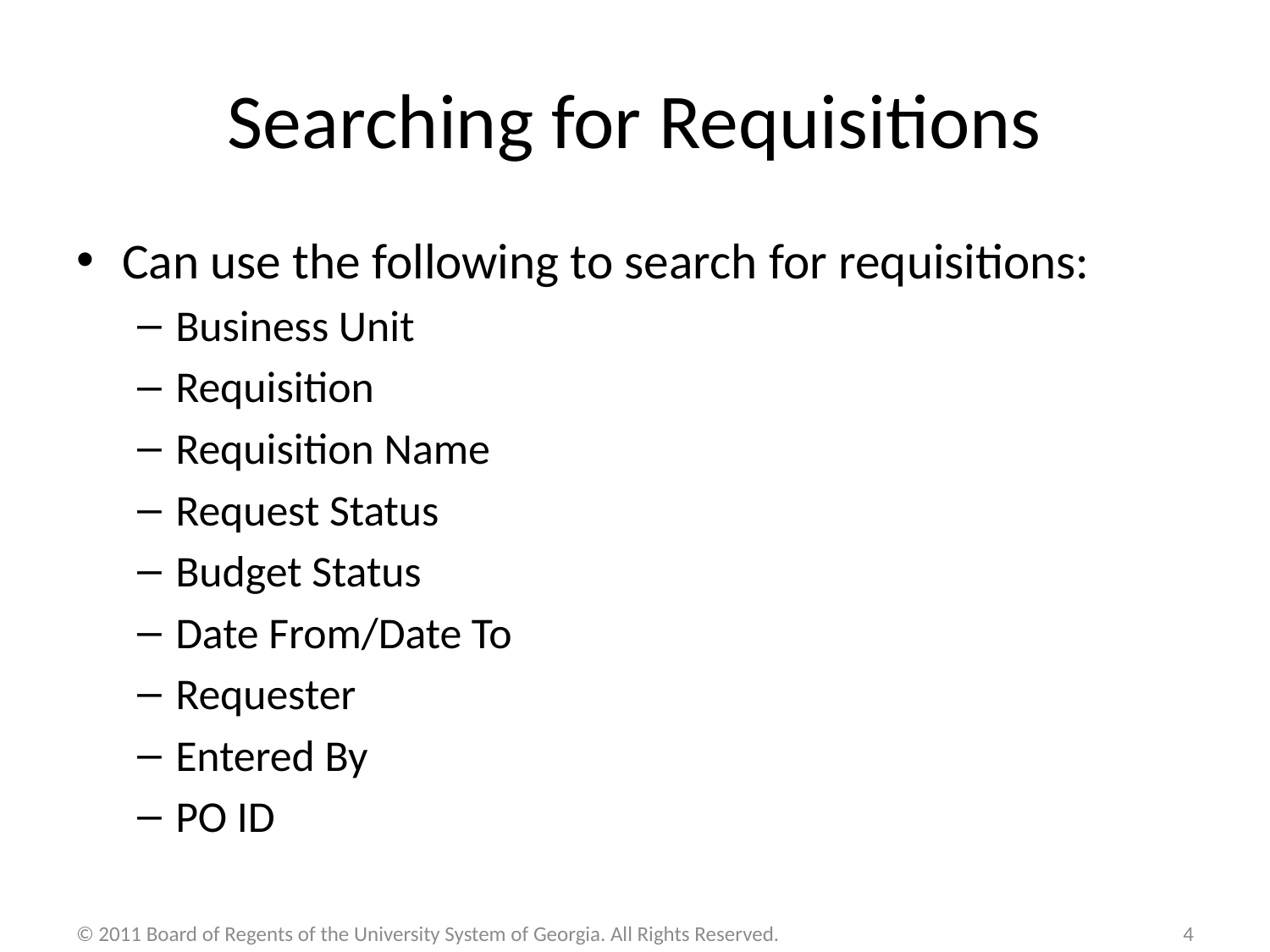

# Searching for Requisitions
Can use the following to search for requisitions:
Business Unit
Requisition
Requisition Name
Request Status
Budget Status
Date From/Date To
Requester
Entered By
PO ID
© 2011 Board of Regents of the University System of Georgia. All Rights Reserved.
4